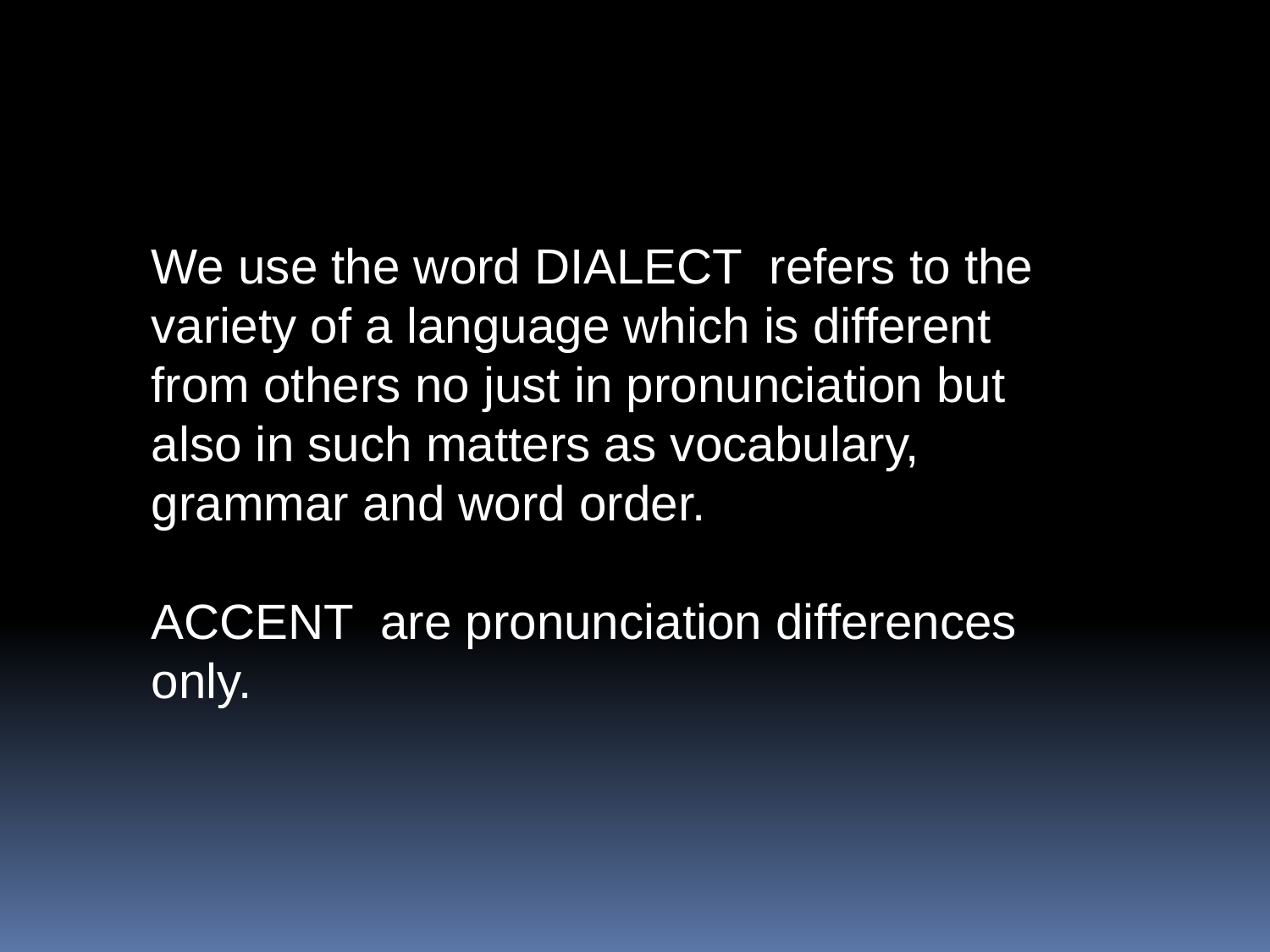

We use the word DIALECT  refers to the variety of a language which is different from others no just in pronunciation but also in such matters as vocabulary, grammar and word order.

ACCENT  are pronunciation differences only.